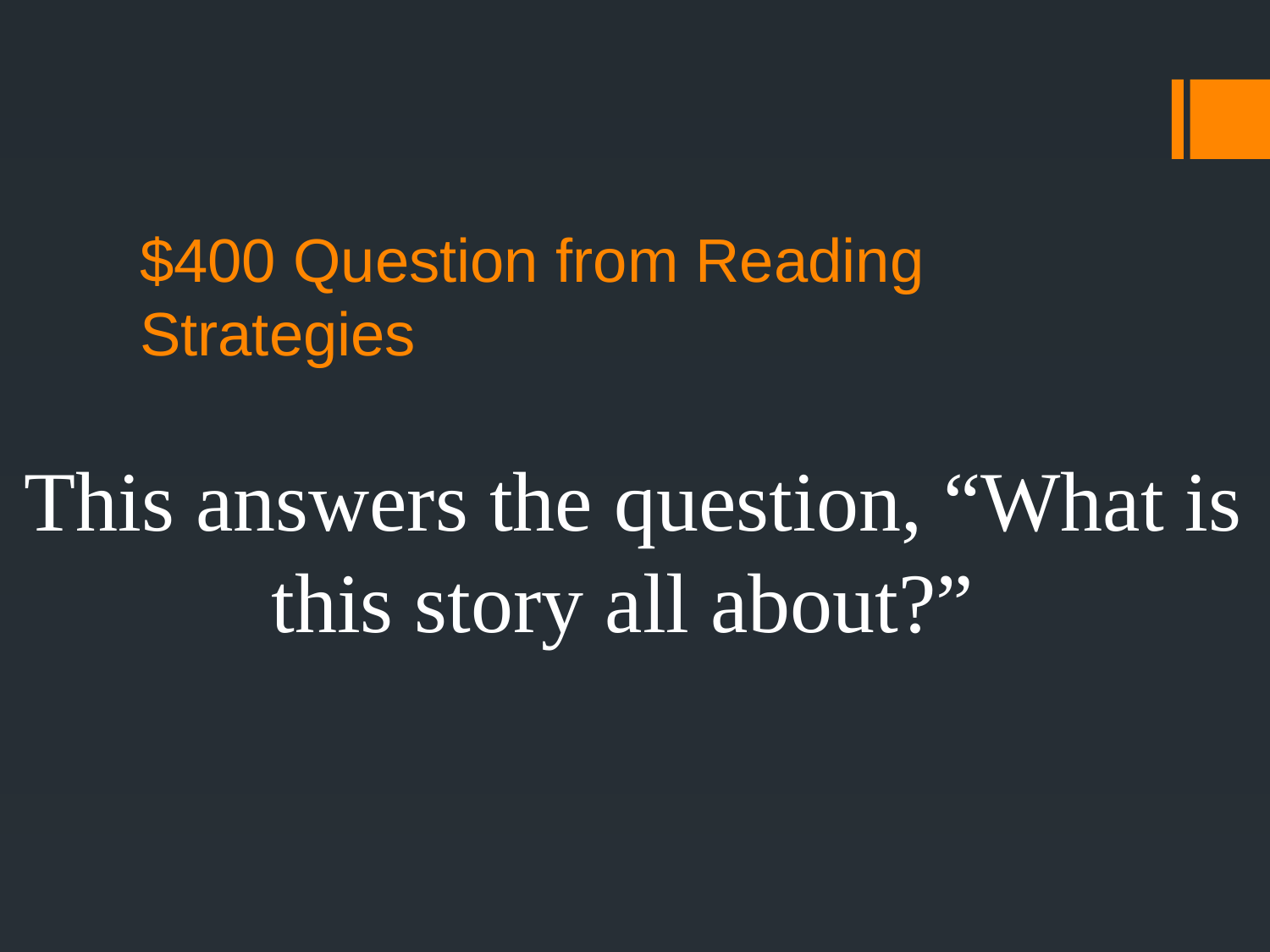

# $400 Question from Reading Strategies
This answers the question, “What is this story all about?”